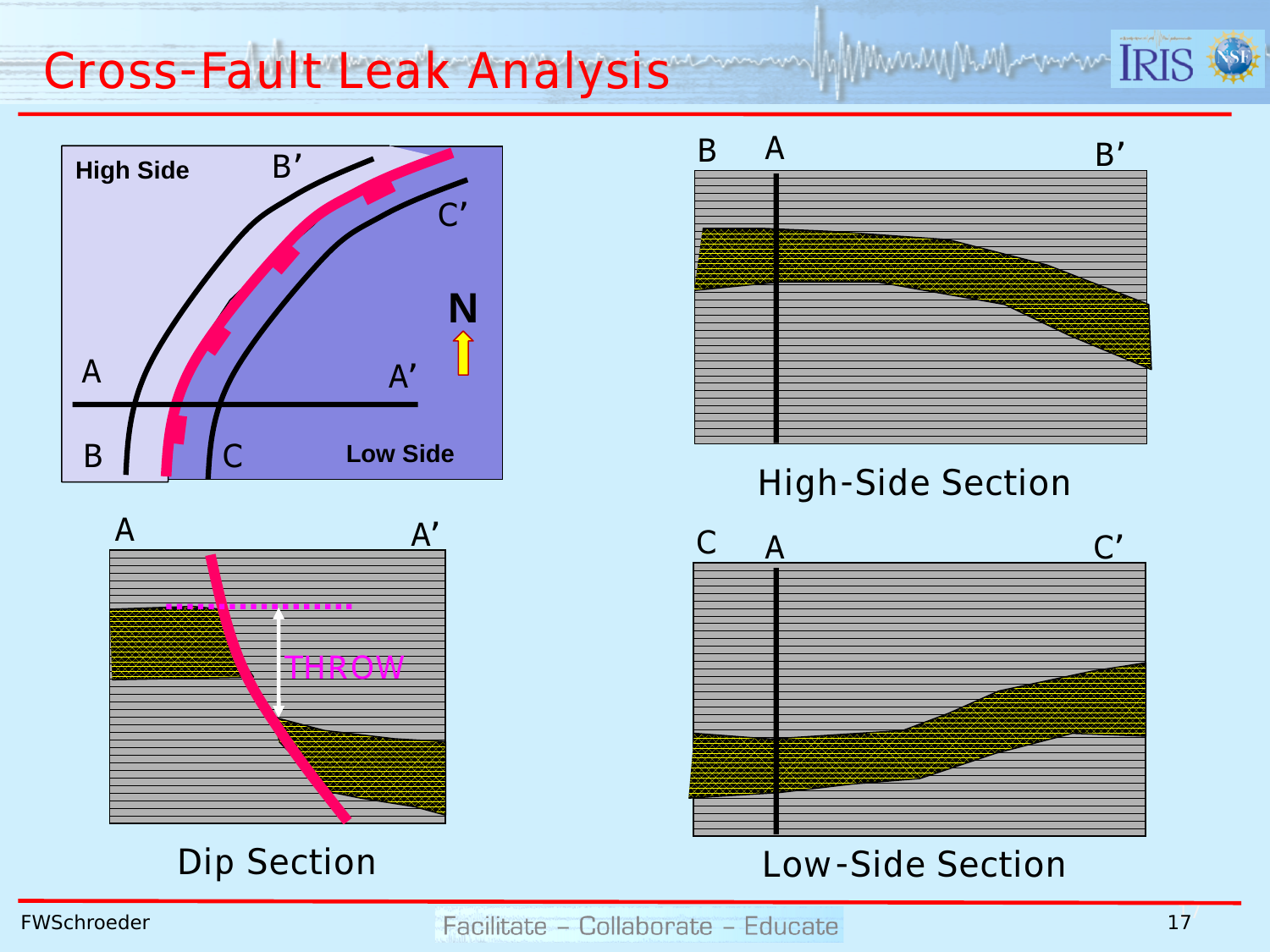

# Cross-Fault Leak Analysis
A
B
B’

High-Side Section
B’

High Side

C’

N

A
A’

B
C
Low Side
A
A’

THROW

Dip Section
C
A
C’

Low-Side Section